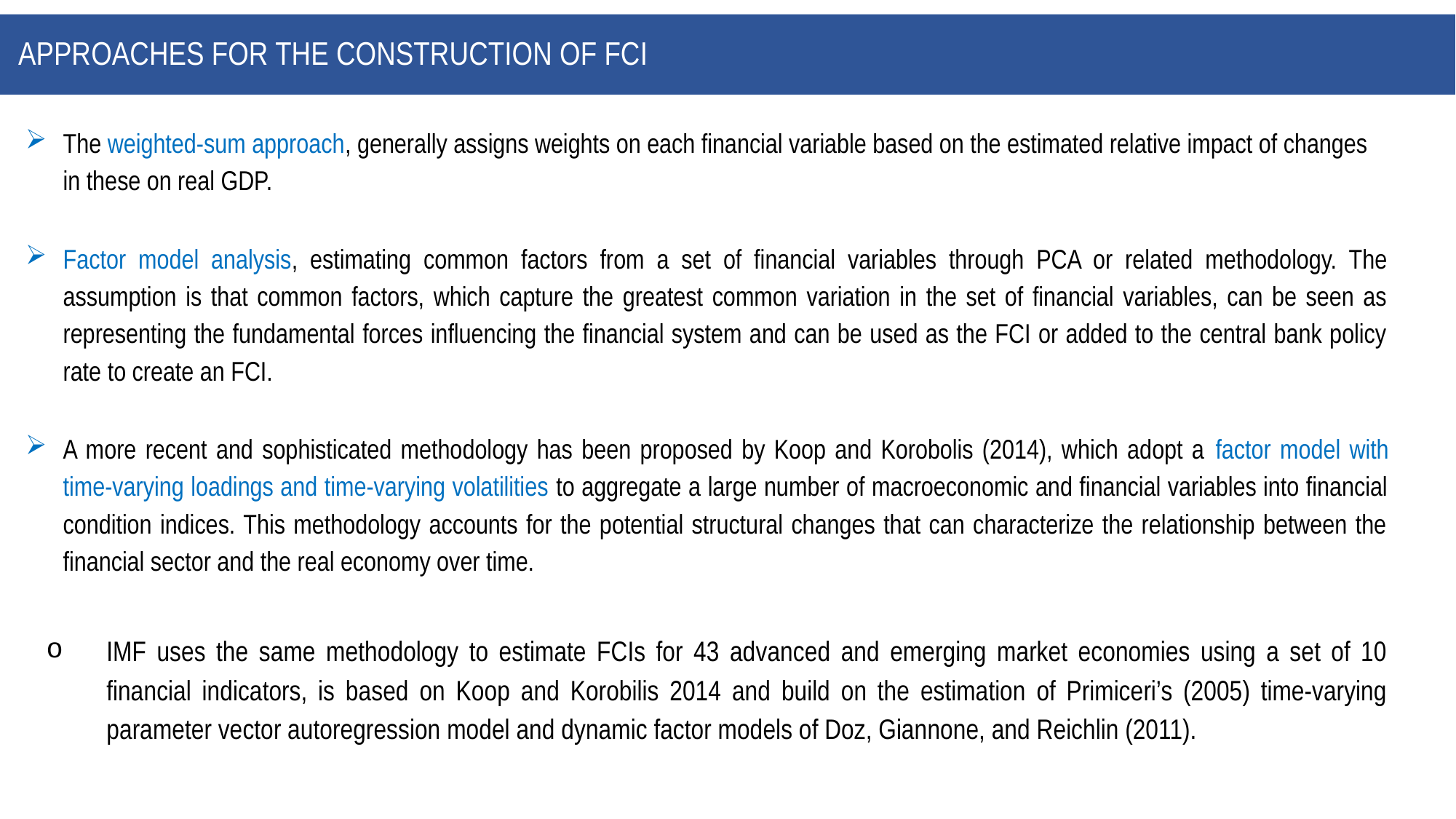

# APPROACHES FOR THE CONSTRUCTION OF FCI
The weighted-sum approach, generally assigns weights on each financial variable based on the estimated relative impact of changes in these on real GDP.

Factor model analysis, estimating common factors from a set of financial variables through PCA or related methodology. The assumption is that common factors, which capture the greatest common variation in the set of financial variables, can be seen as representing the fundamental forces influencing the financial system and can be used as the FCI or added to the central bank policy rate to create an FCI.

A more recent and sophisticated methodology has been proposed by Koop and Korobolis (2014), which adopt a factor model with time-varying loadings and time-varying volatilities to aggregate a large number of macroeconomic and financial variables into financial condition indices. This methodology accounts for the potential structural changes that can characterize the relationship between the financial sector and the real economy over time.

IMF uses the same methodology to estimate FCIs for 43 advanced and emerging market economies using a set of 10 financial indicators, is based on Koop and Korobilis 2014 and build on the estimation of Primiceri’s (2005) time-varying parameter vector autoregression model and dynamic factor models of Doz, Giannone, and Reichlin (2011).